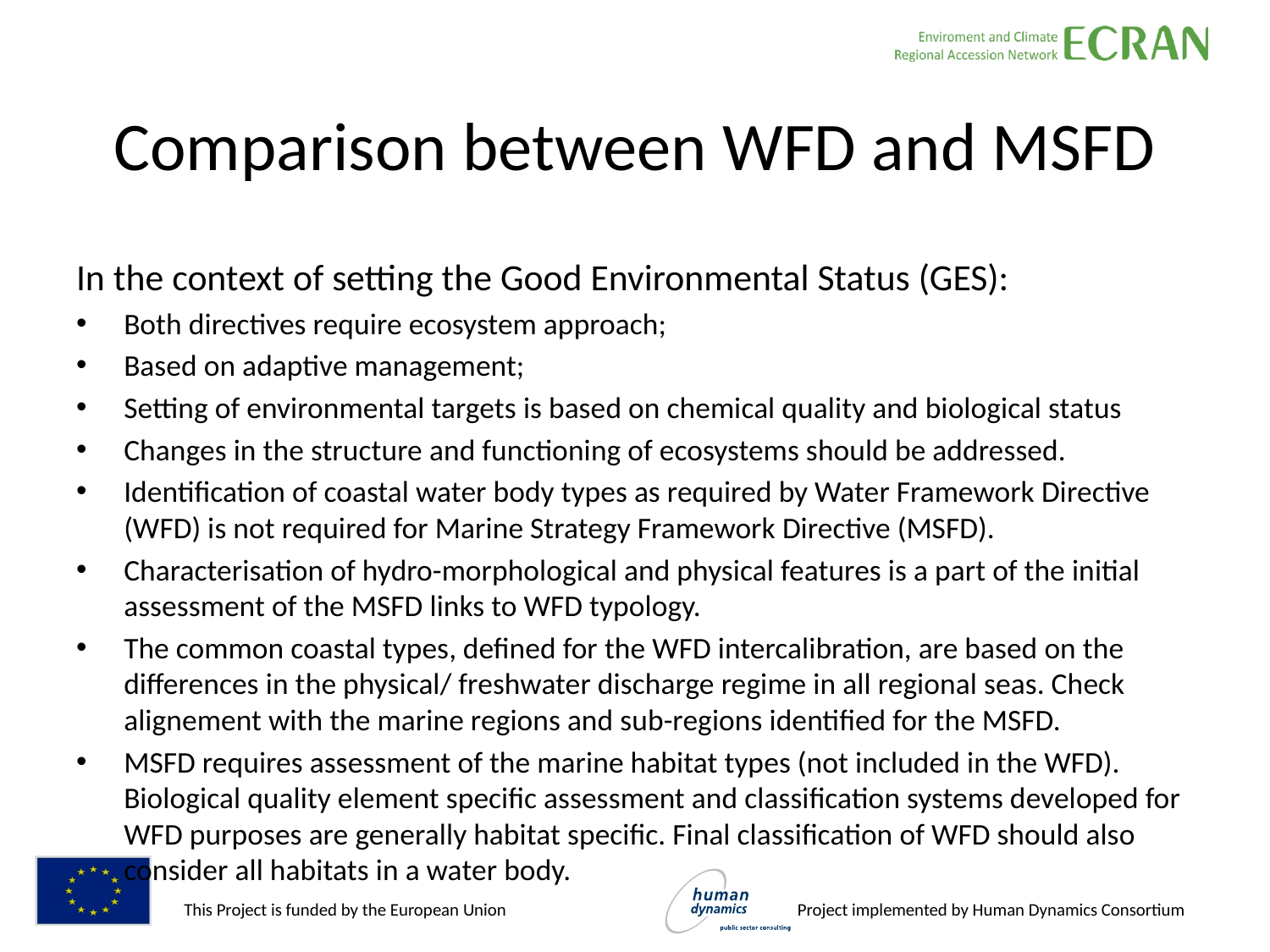

# Comparison between WFD and MSFD
In the context of setting the Good Environmental Status (GES):
Both directives require ecosystem approach;
Based on adaptive management;
Setting of environmental targets is based on chemical quality and biological status
Changes in the structure and functioning of ecosystems should be addressed.
Identification of coastal water body types as required by Water Framework Directive (WFD) is not required for Marine Strategy Framework Directive (MSFD).
Characterisation of hydro-morphological and physical features is a part of the initial assessment of the MSFD links to WFD typology.
The common coastal types, defined for the WFD intercalibration, are based on the differences in the physical/ freshwater discharge regime in all regional seas. Check alignement with the marine regions and sub-regions identified for the MSFD.
MSFD requires assessment of the marine habitat types (not included in the WFD). Biological quality element specific assessment and classification systems developed for WFD purposes are generally habitat specific. Final classification of WFD should also consider all habitats in a water body.